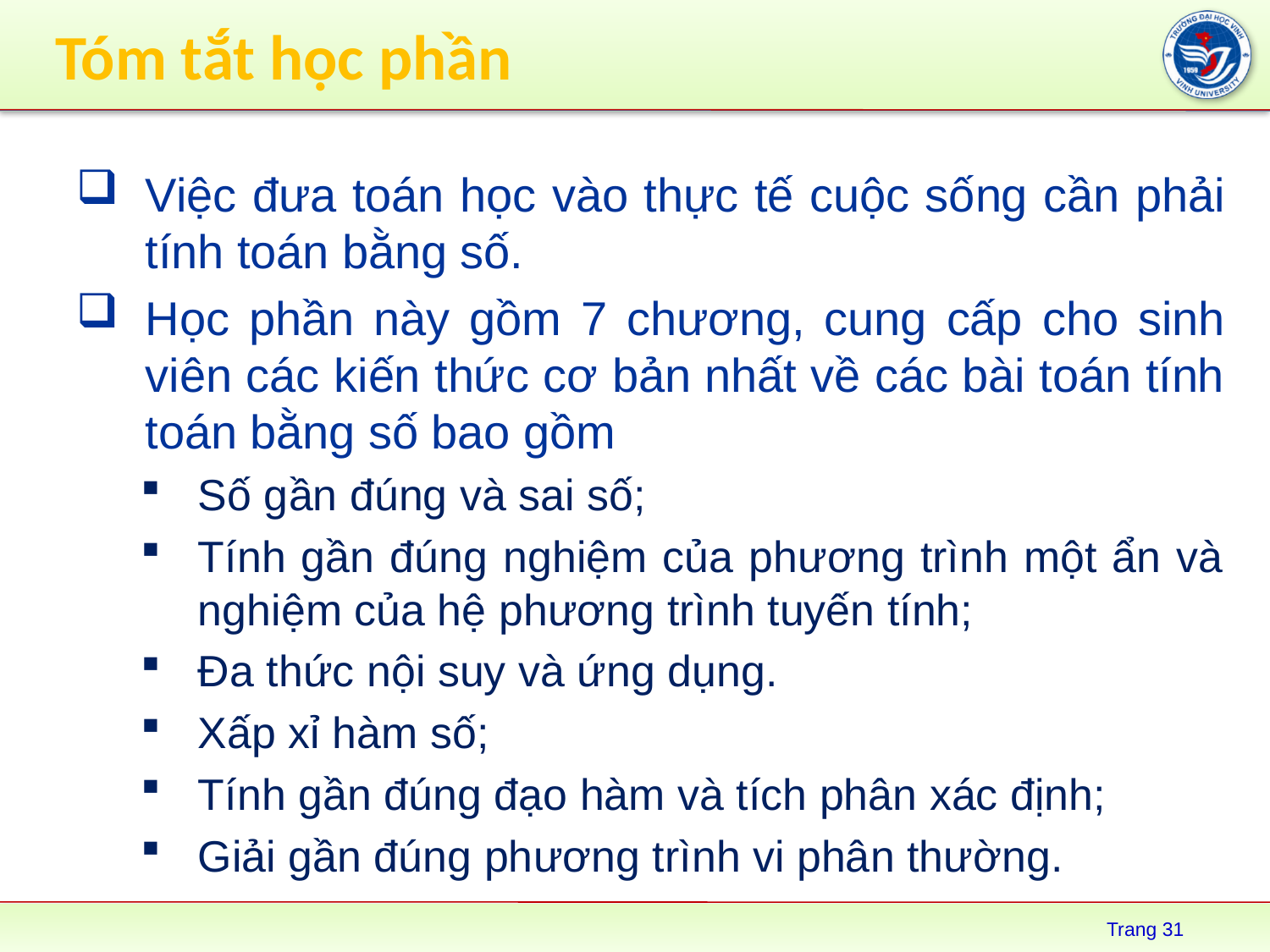

# Tóm tắt học phần
Việc đưa toán học vào thực tế cuộc sống cần phải tính toán bằng số.
Học phần này gồm 7 chương, cung cấp cho sinh viên các kiến thức cơ bản nhất về các bài toán tính toán bằng số bao gồm
Số gần đúng và sai số;
Tính gần đúng nghiệm của phương trình một ẩn và nghiệm của hệ phương trình tuyến tính;
Đa thức nội suy và ứng dụng.
Xấp xỉ hàm số;
Tính gần đúng đạo hàm và tích phân xác định;
Giải gần đúng phương trình vi phân thường.